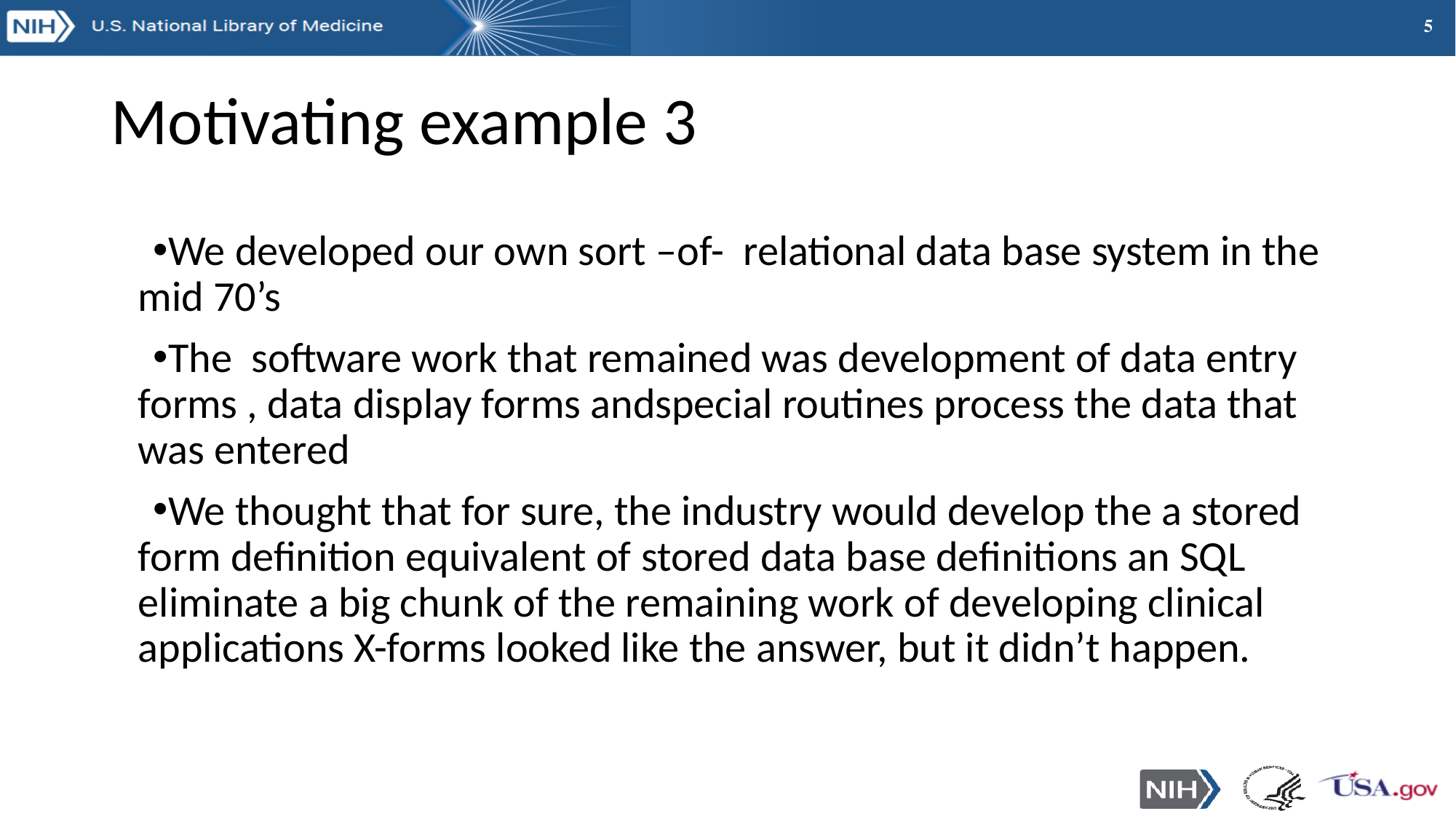

# Motivating example 3
We developed our own sort –of-  relational data base system in the mid 70’s
The  software work that remained was development of data entry forms , data display forms andspecial routines process the data that was entered
We thought that for sure, the industry would develop the a stored form definition equivalent of stored data base definitions an SQL  eliminate a big chunk of the remaining work of developing clinical applications X-forms looked like the answer, but it didn’t happen.